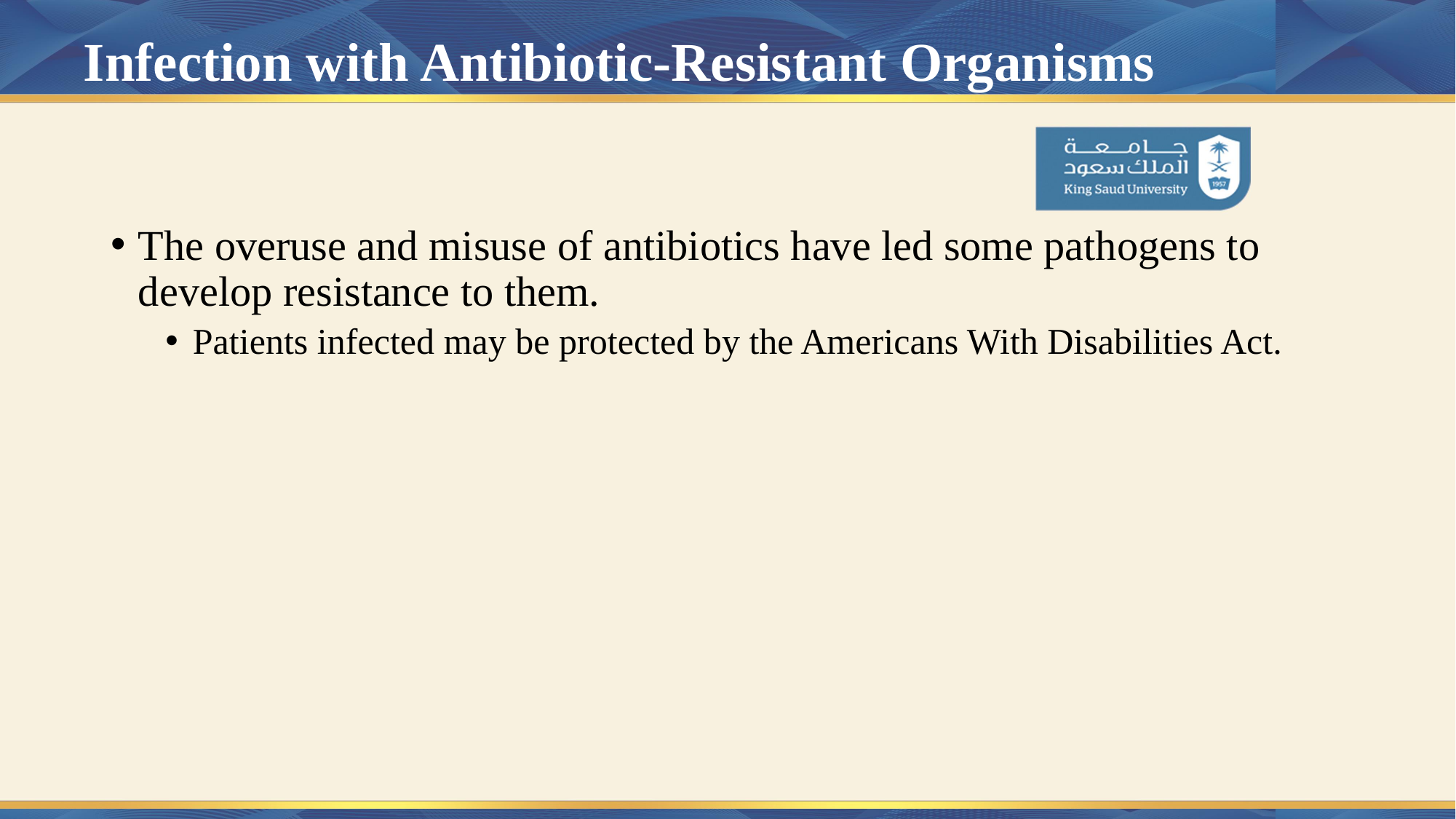

# Infection with Antibiotic-Resistant Organisms
The overuse and misuse of antibiotics have led some pathogens to develop resistance to them.
Patients infected may be protected by the Americans With Disabilities Act.